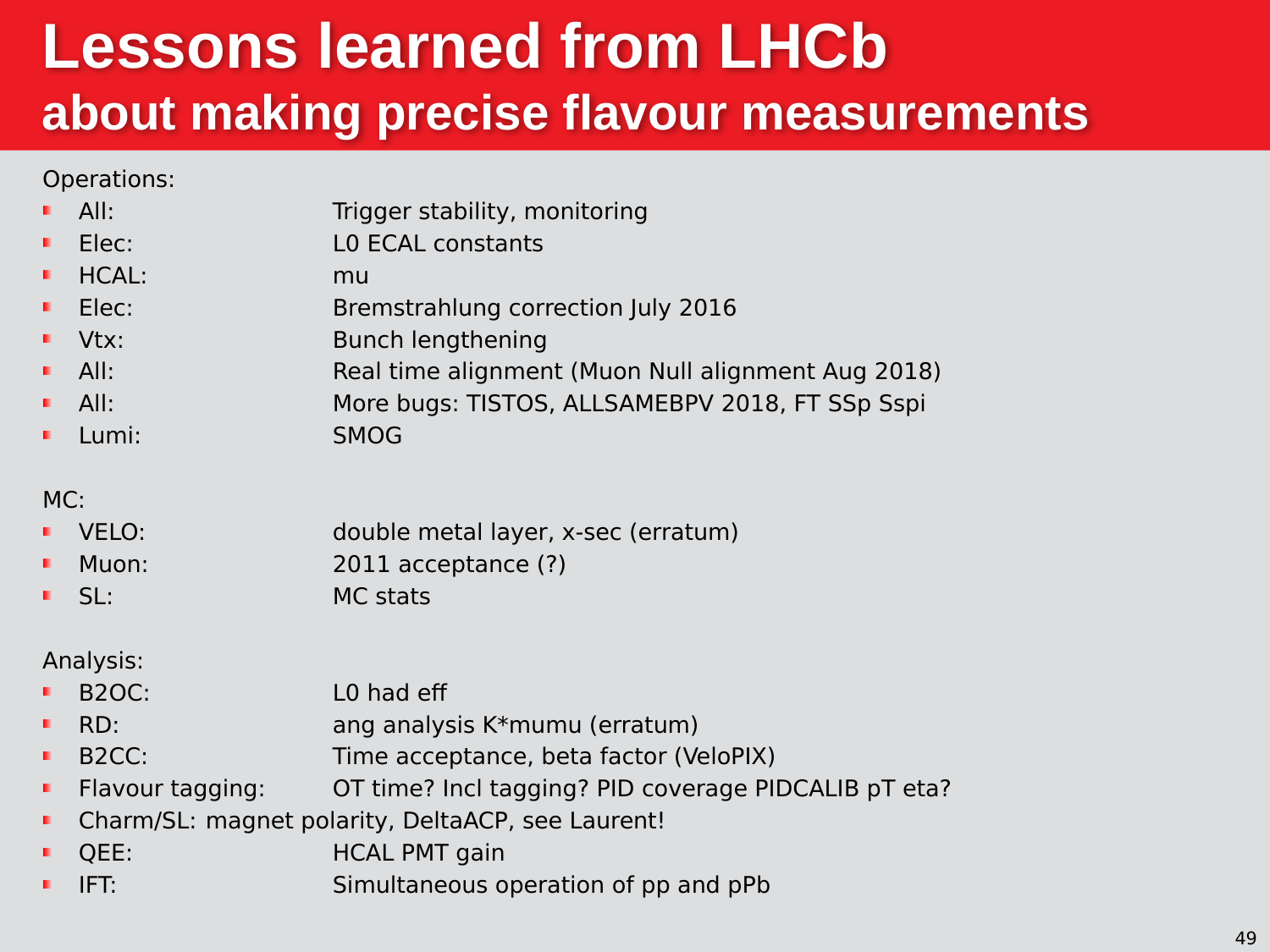

# Lessons learned from LHCb about making precise flavour measurements
Operations:
All:		Trigger stability, monitoring
Elec:		L0 ECAL constants
HCAL:		mu
Elec:		Bremstrahlung correction July 2016
Vtx:		Bunch lengthening
All: 		Real time alignment (Muon Null alignment Aug 2018)
All:		More bugs: TISTOS, ALLSAMEBPV 2018, FT SSp Sspi
Lumi:		SMOG

MC:
VELO:		double metal layer, x-sec (erratum)
Muon:	 	2011 acceptance (?)
SL:		MC stats

Analysis:
B2OC: 		L0 had eff
RD:		ang analysis K*mumu (erratum)
B2CC: 		Time acceptance, beta factor (VeloPIX)
Flavour tagging: 	OT time? Incl tagging? PID coverage PIDCALIB pT eta?
Charm/SL: 	magnet polarity, DeltaACP, see Laurent!
QEE:		HCAL PMT gain
IFT:		Simultaneous operation of pp and pPb

49